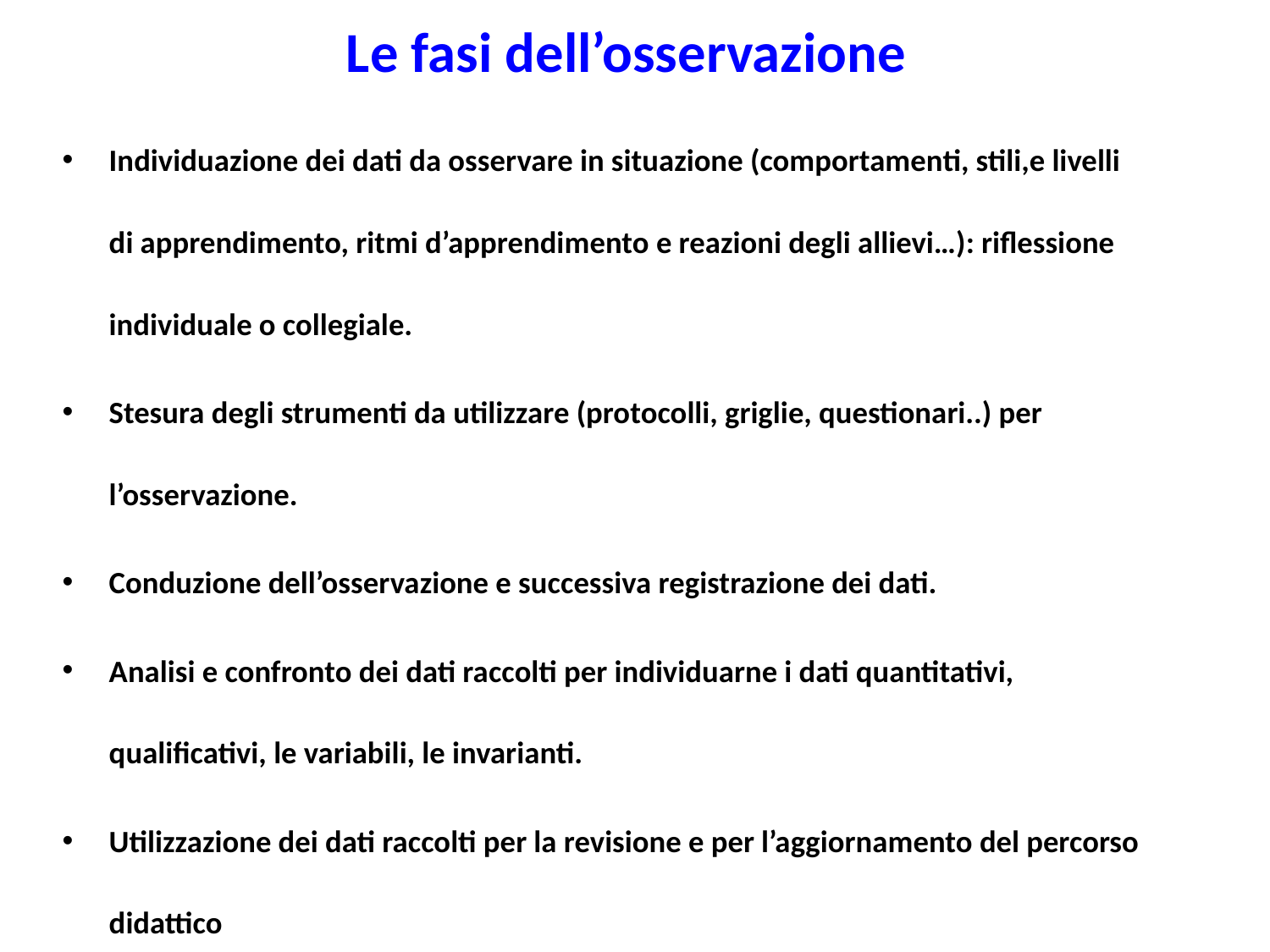

# Le fasi dell’osservazione
Individuazione dei dati da osservare in situazione (comportamenti, stili,e livelli di apprendimento, ritmi d’apprendimento e reazioni degli allievi…): riflessione individuale o collegiale.
Stesura degli strumenti da utilizzare (protocolli, griglie, questionari..) per l’osservazione.
Conduzione dell’osservazione e successiva registrazione dei dati.
Analisi e confronto dei dati raccolti per individuarne i dati quantitativi, qualificativi, le variabili, le invarianti.
Utilizzazione dei dati raccolti per la revisione e per l’aggiornamento del percorso didattico